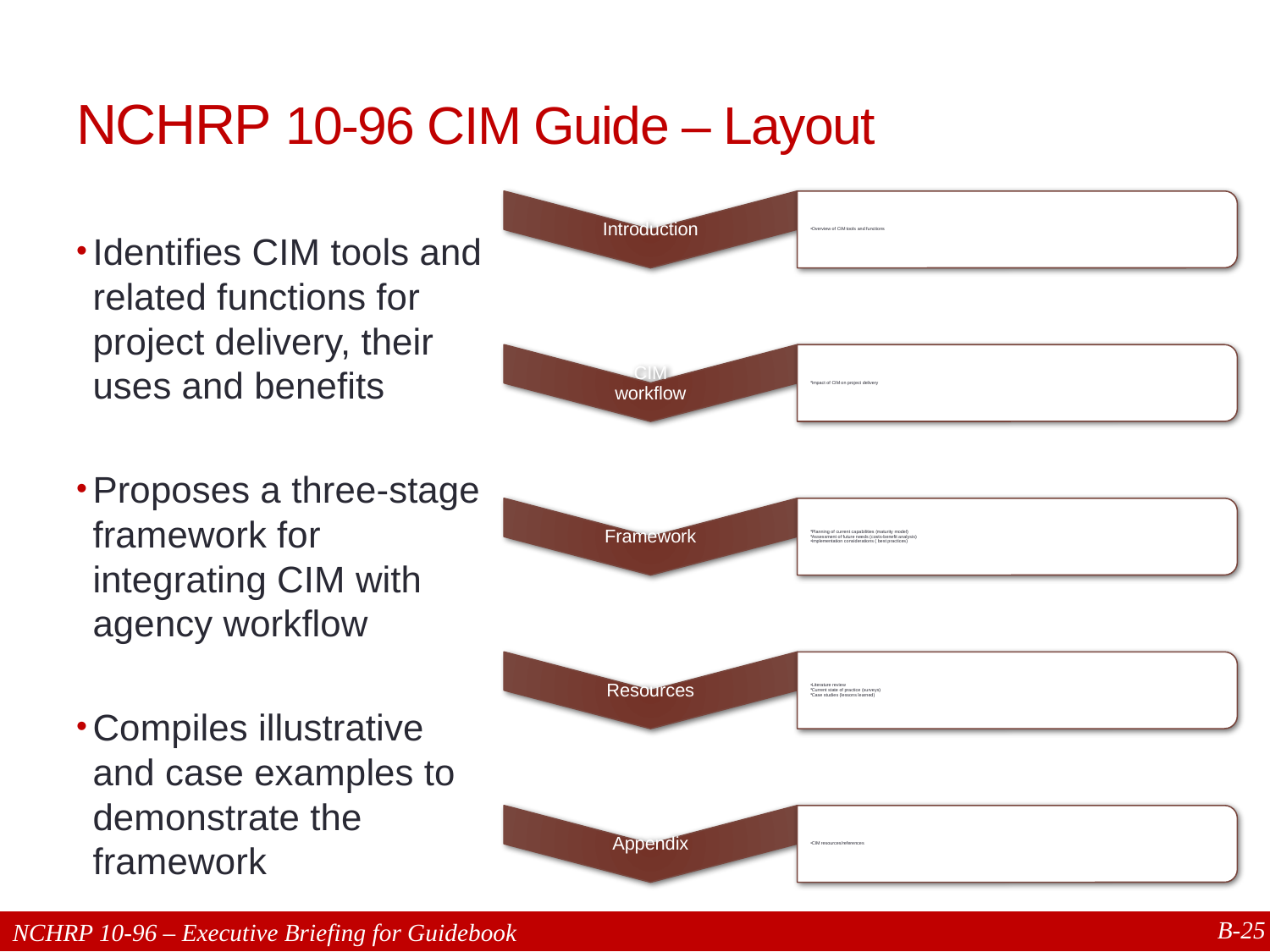

# NCHRP 10-96 CIM Guide – Layout
Introduction
CIM
workflow
Impact of CIM on project delivery
Framework
Planning of current capabilities (maturity model)
Overview of CIM tools and functions
Assessment of future needs (costs-benefit analysis)
Implementation considerations ( best practices)
Resources
Literature review
Case studies (lessons learned)
Appendix
CIM resources/references
Current state of practice (surveys)
Identifies CIM tools and related functions for project delivery, their uses and benefits

Proposes a three-stage framework for integrating CIM with agency workflow

Compiles illustrative and case examples to demonstrate the framework

25